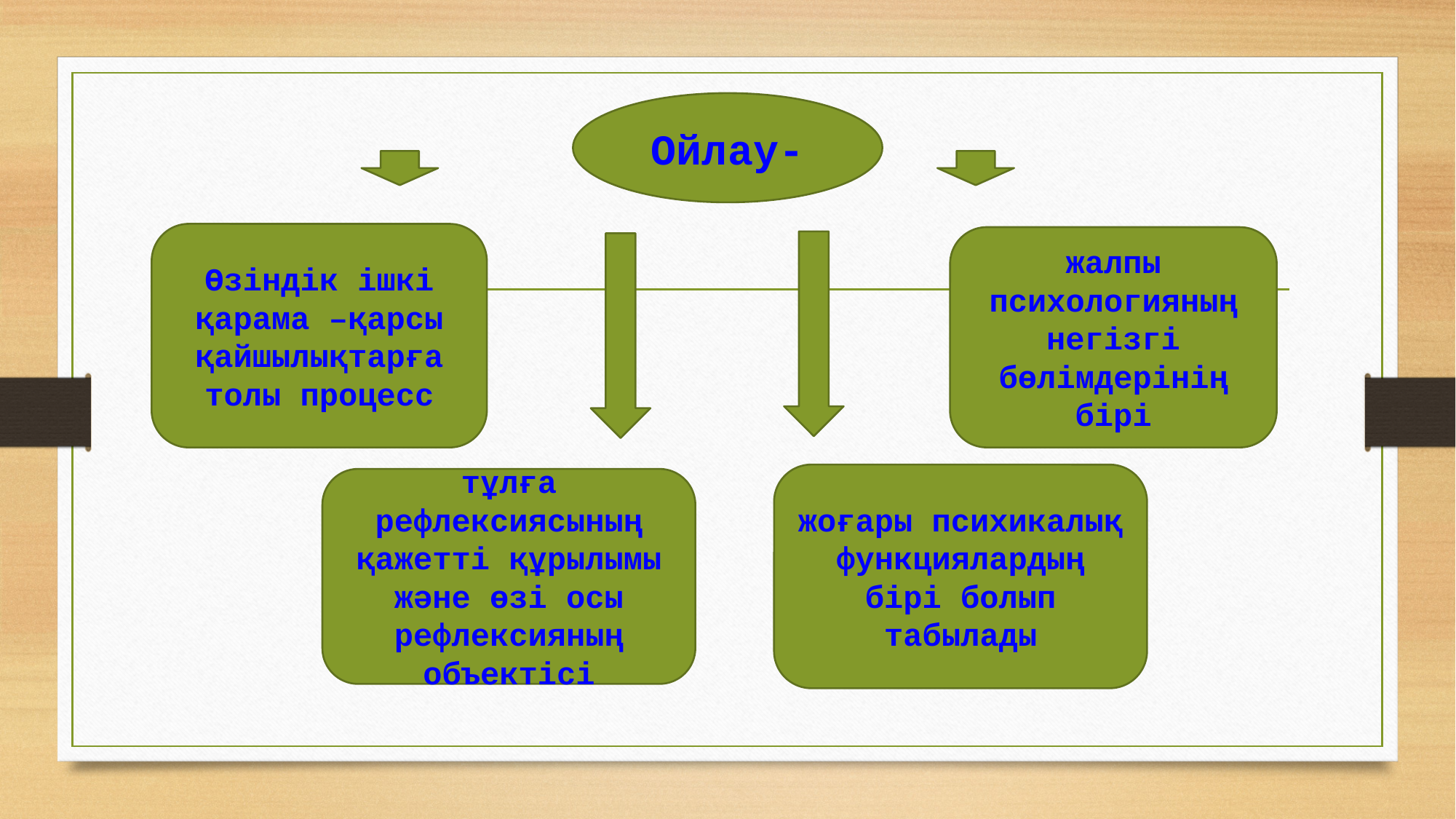

Ойлау-

Өзіндік ішкі қарама –қарсы қайшылықтарға толы процесс
жалпы психологияның негізгі бөлімдерінің бірі

жоғары психикалық функциялардың бірі болып табылады
тұлға рефлексиясының
қажетті құрылымы және өзі осы рефлексияның объектісі